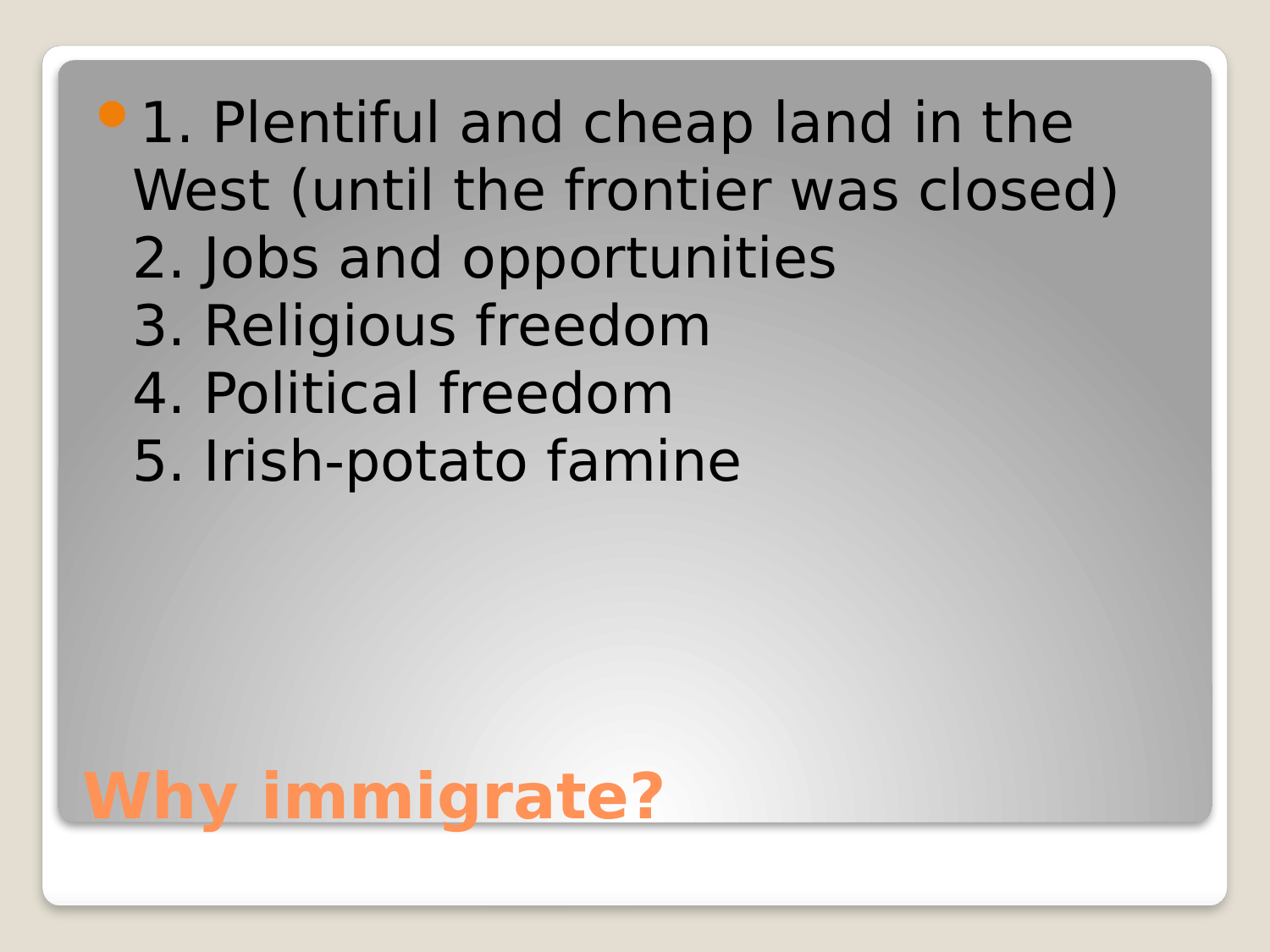

1. Plentiful and cheap land in the West (until the frontier was closed) 
2. Jobs and opportunities 
3. Religious freedom 
4. Political freedom 
5. Irish-potato famine

# Why immigrate?